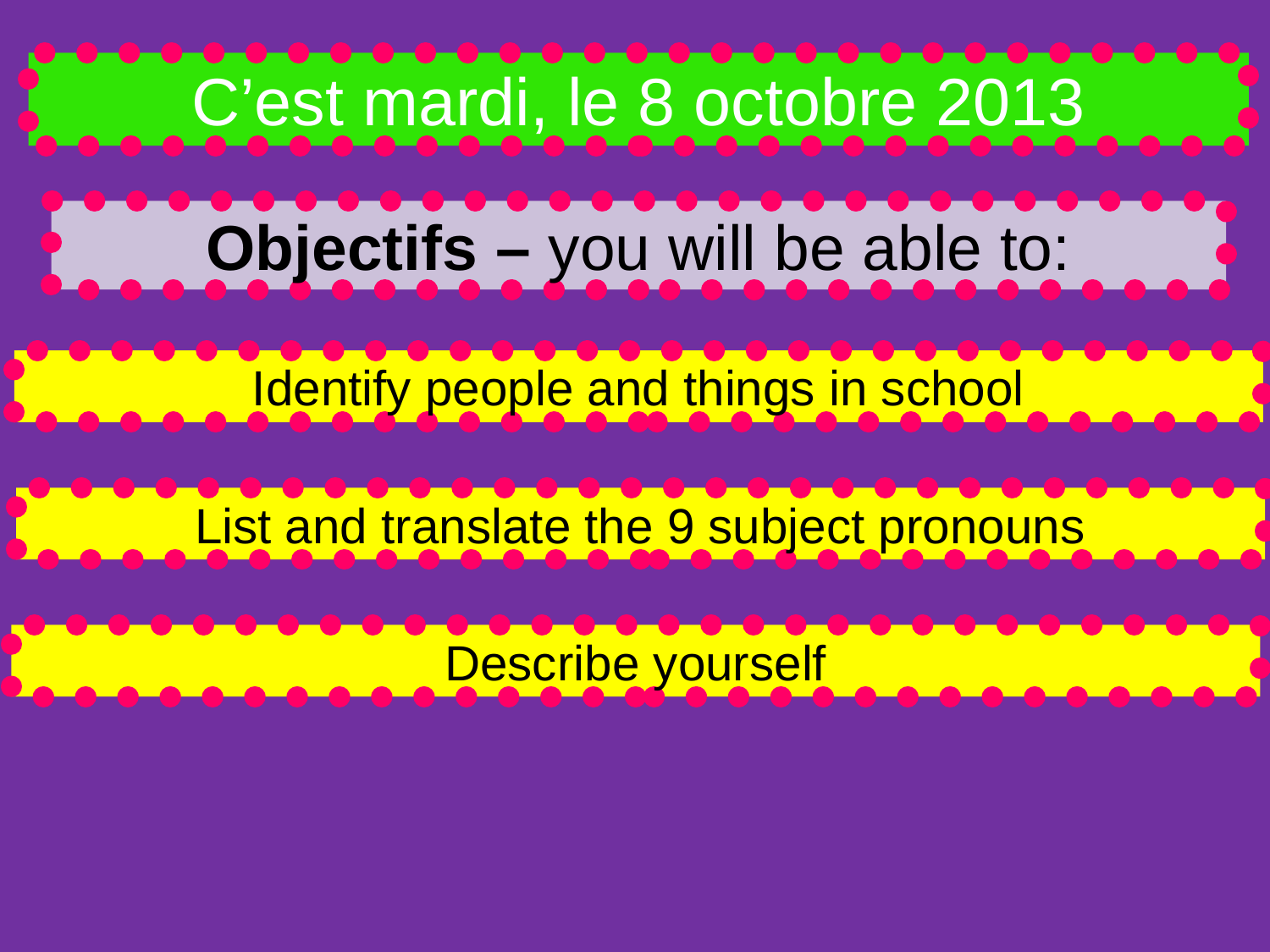

C’est mardi, le 8 octobre 2013
Objectifs – you will be able to:
Identify people and things in school
List and translate the 9 subject pronouns
Describe yourself